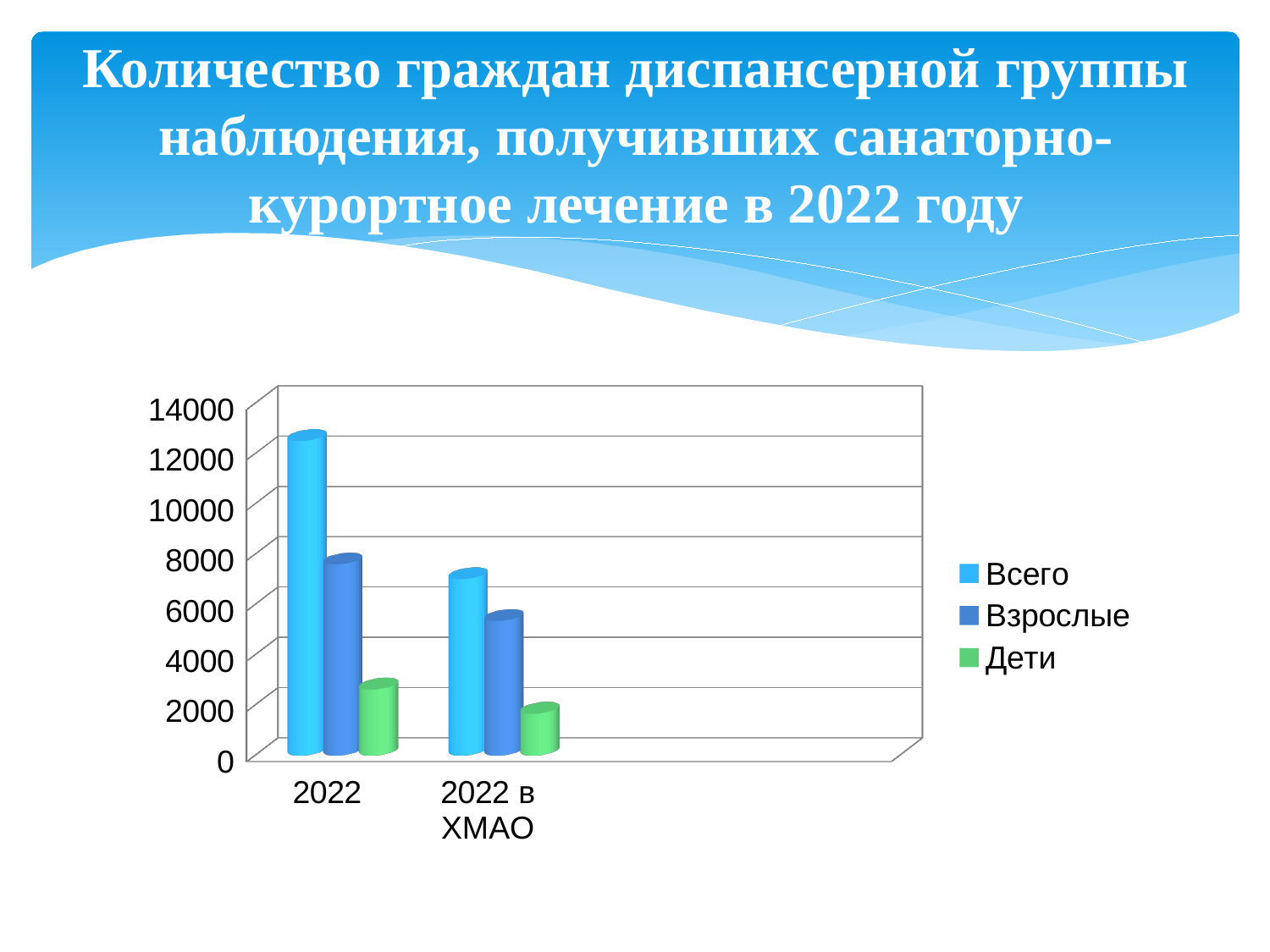

# Количество граждан диспансерной группы наблюдения, получивших санаторно-курортное лечение в 2022 году

[unsupported chart]